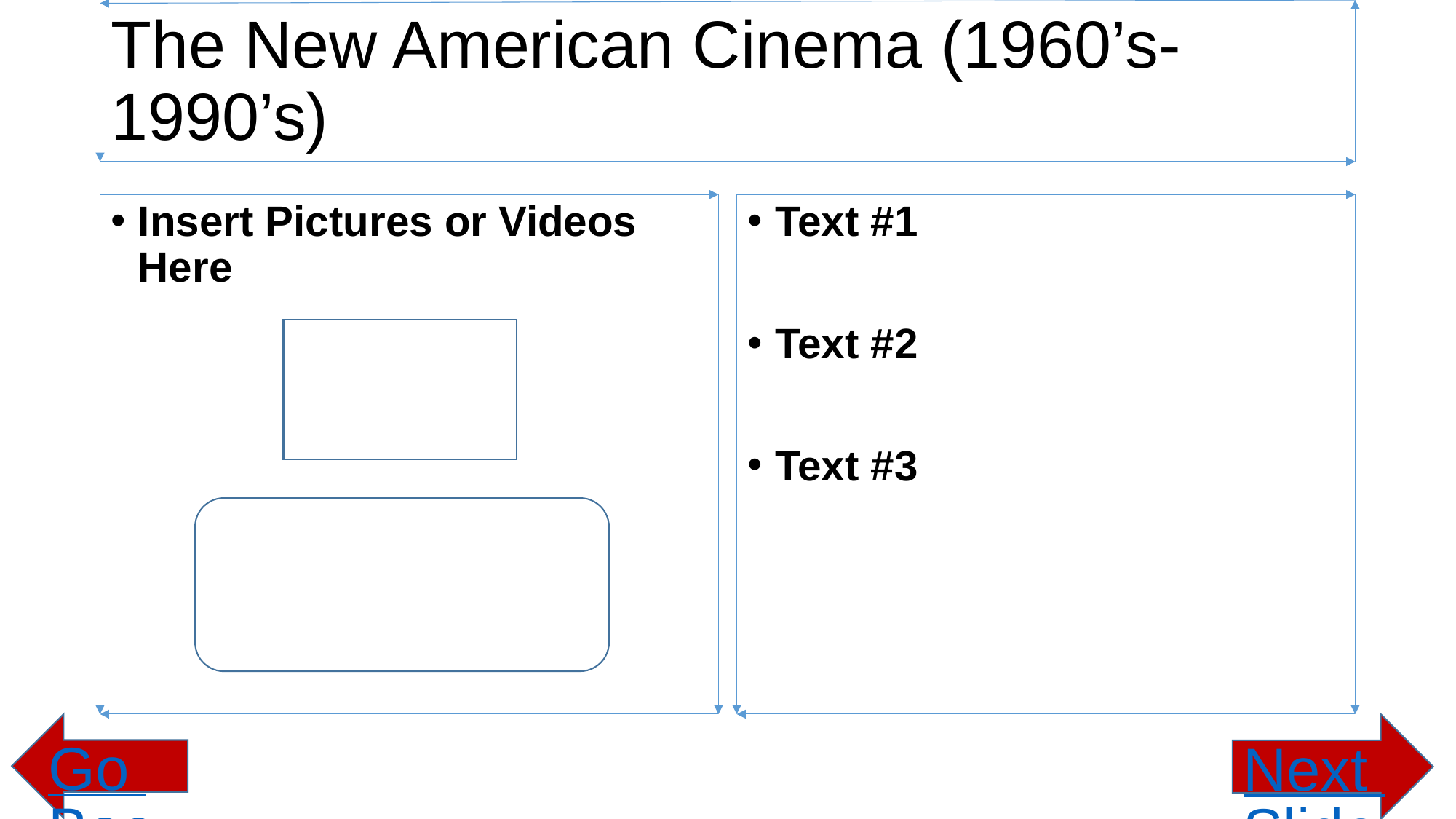

# The New American Cinema (1960’s-1990’s)
Insert Pictures or Videos Here
Text #1

Text #2

Text #3

Go Back
Next Slide